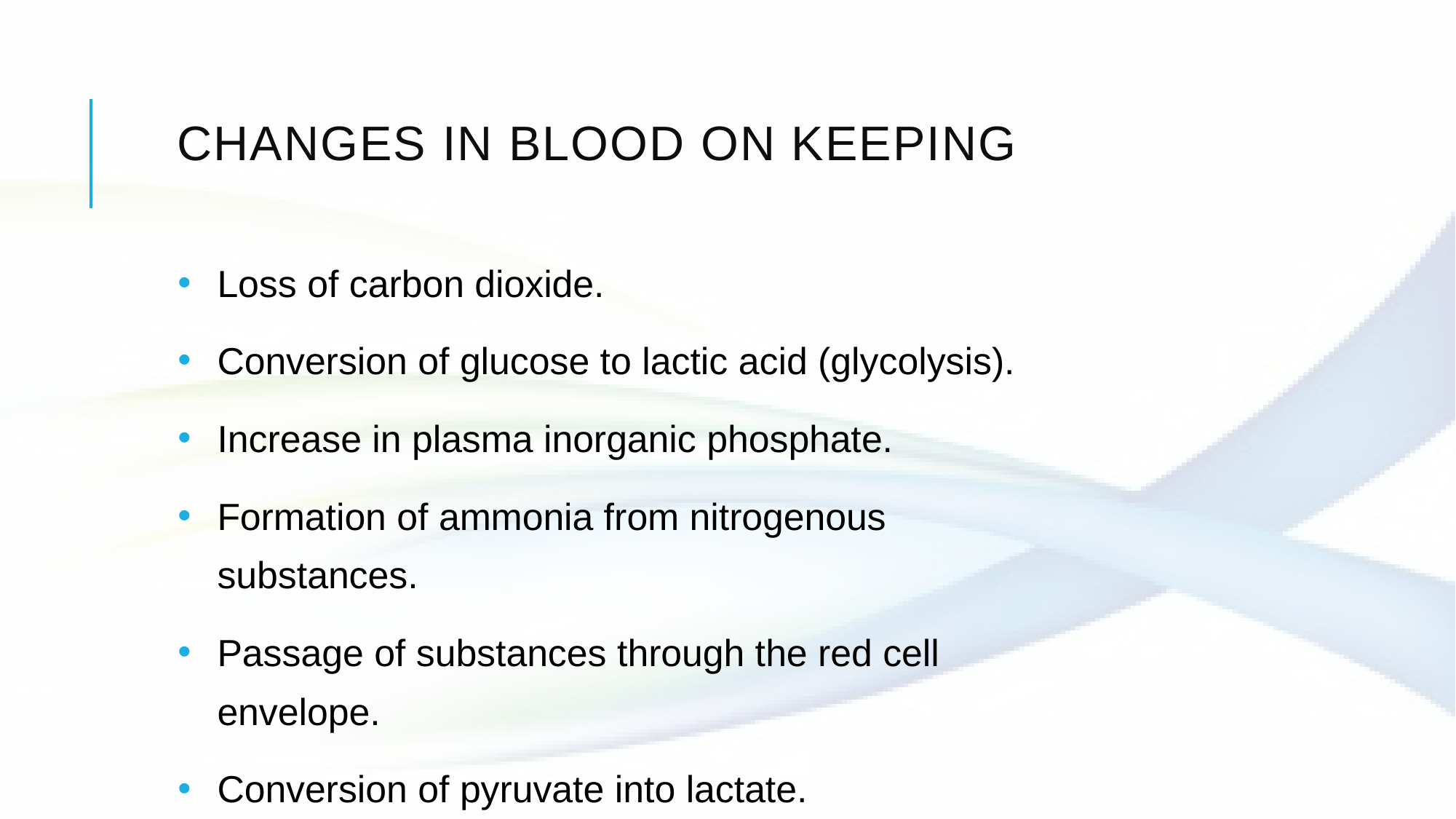

# Changes in Blood on Keeping
Loss of carbon dioxide.
Conversion of glucose to lactic acid (glycolysis).
Increase in plasma inorganic phosphate.
Formation of ammonia from nitrogenous substances.
Passage of substances through the red cell envelope.
Conversion of pyruvate into lactate.